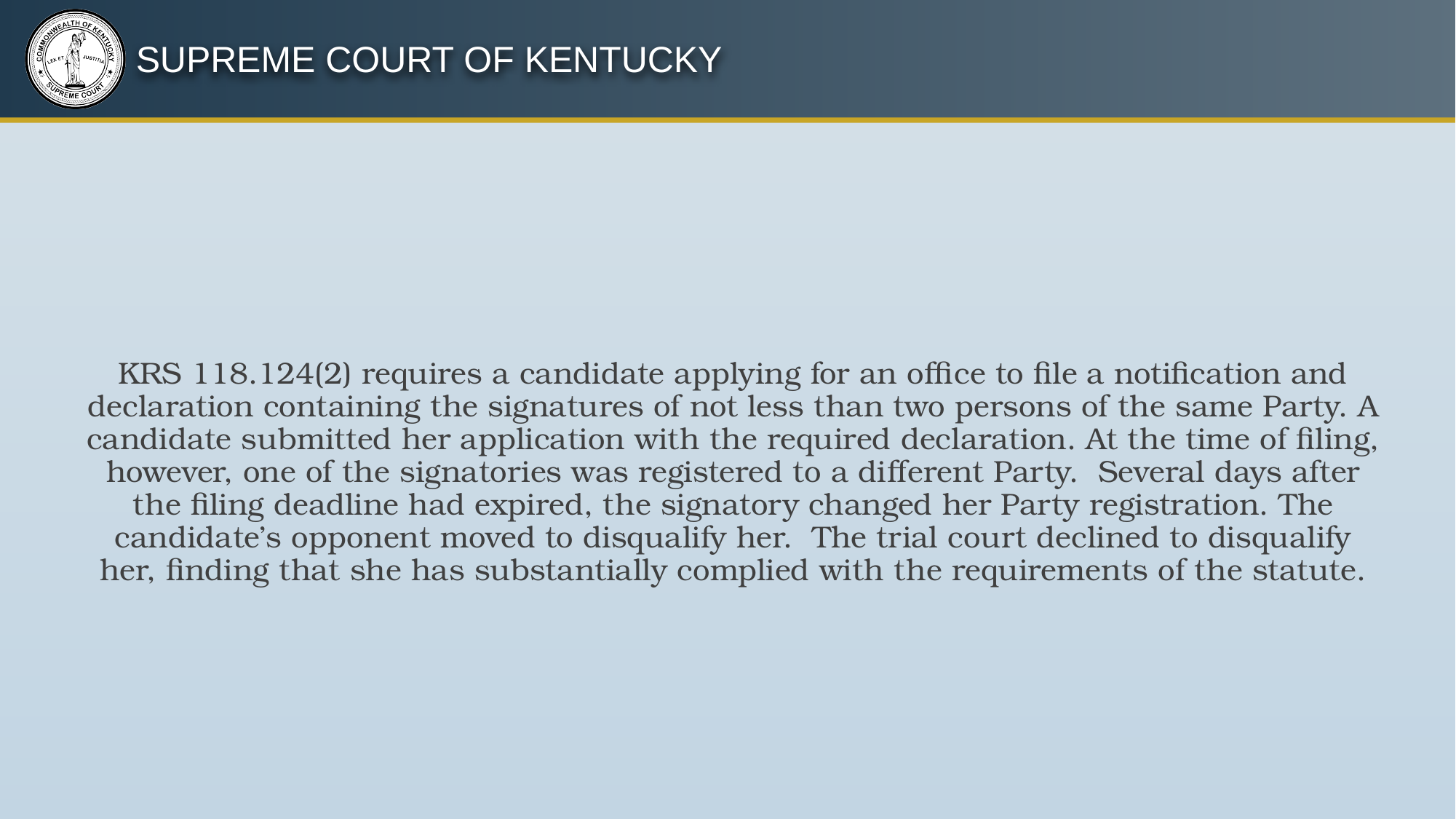

KRS 118.124(2) requires a candidate applying for an office to file a notification and declaration containing the signatures of not less than two persons of the same Party. A candidate submitted her application with the required declaration. At the time of filing, however, one of the signatories was registered to a different Party.  Several days after the filing deadline had expired, the signatory changed her Party registration. The candidate’s opponent moved to disqualify her.  The trial court declined to disqualify her, finding that she has substantially complied with the requirements of the statute.